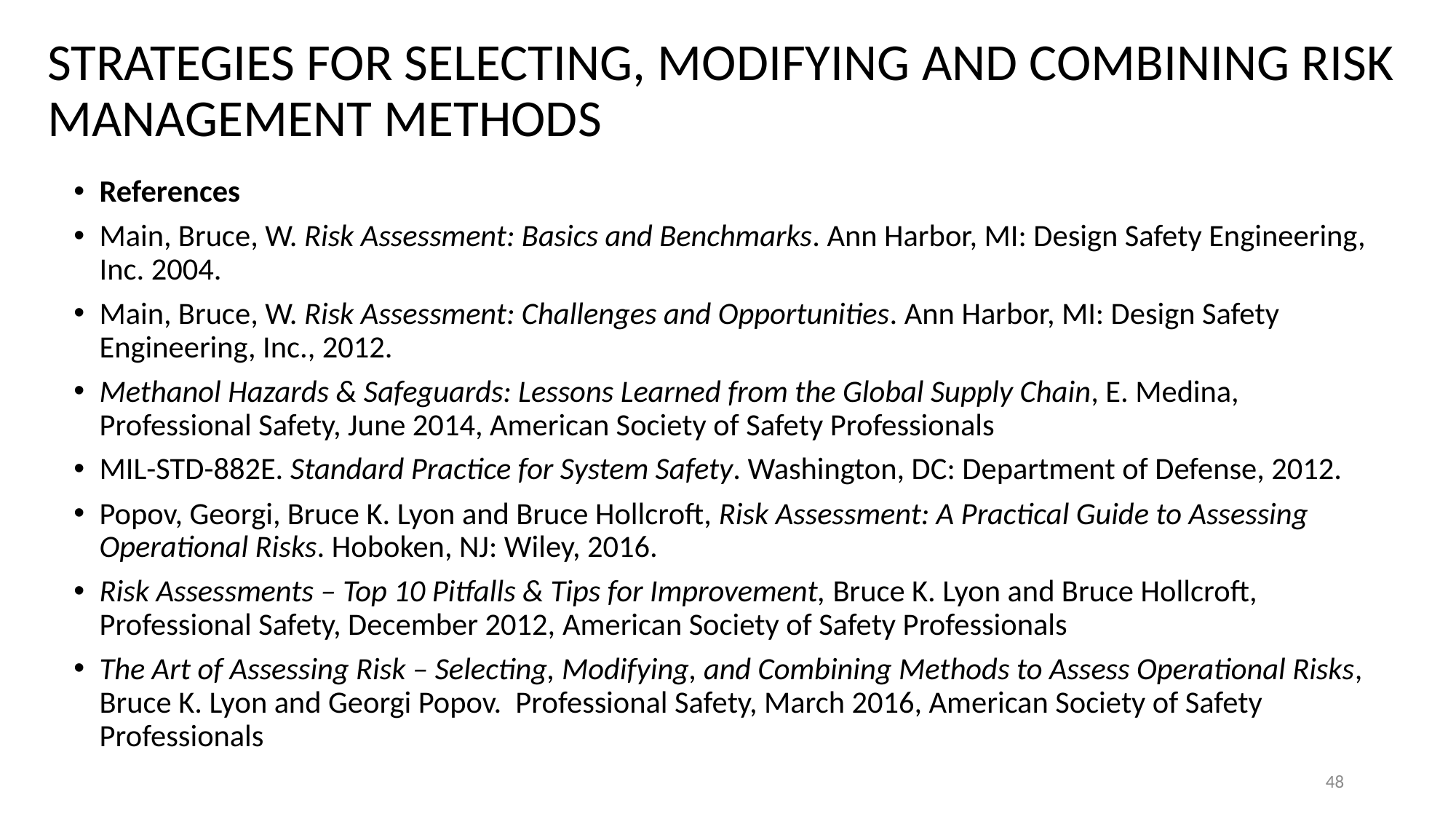

# STRATEGIES FOR SELECTING, MODIFYING AND COMBINING RISK MANAGEMENT METHODS
References
Main, Bruce, W. Risk Assessment: Basics and Benchmarks. Ann Harbor, MI: Design Safety Engineering, Inc. 2004.
Main, Bruce, W. Risk Assessment: Challenges and Opportunities. Ann Harbor, MI: Design Safety Engineering, Inc., 2012.
Methanol Hazards & Safeguards: Lessons Learned from the Global Supply Chain, E. Medina, Professional Safety, June 2014, American Society of Safety Professionals
MIL-STD-882E. Standard Practice for System Safety. Washington, DC: Department of Defense, 2012.
Popov, Georgi, Bruce K. Lyon and Bruce Hollcroft, Risk Assessment: A Practical Guide to Assessing Operational Risks. Hoboken, NJ: Wiley, 2016.
Risk Assessments – Top 10 Pitfalls & Tips for Improvement, Bruce K. Lyon and Bruce Hollcroft, Professional Safety, December 2012, American Society of Safety Professionals
The Art of Assessing Risk – Selecting, Modifying, and Combining Methods to Assess Operational Risks, Bruce K. Lyon and Georgi Popov.  Professional Safety, March 2016, American Society of Safety Professionals
48